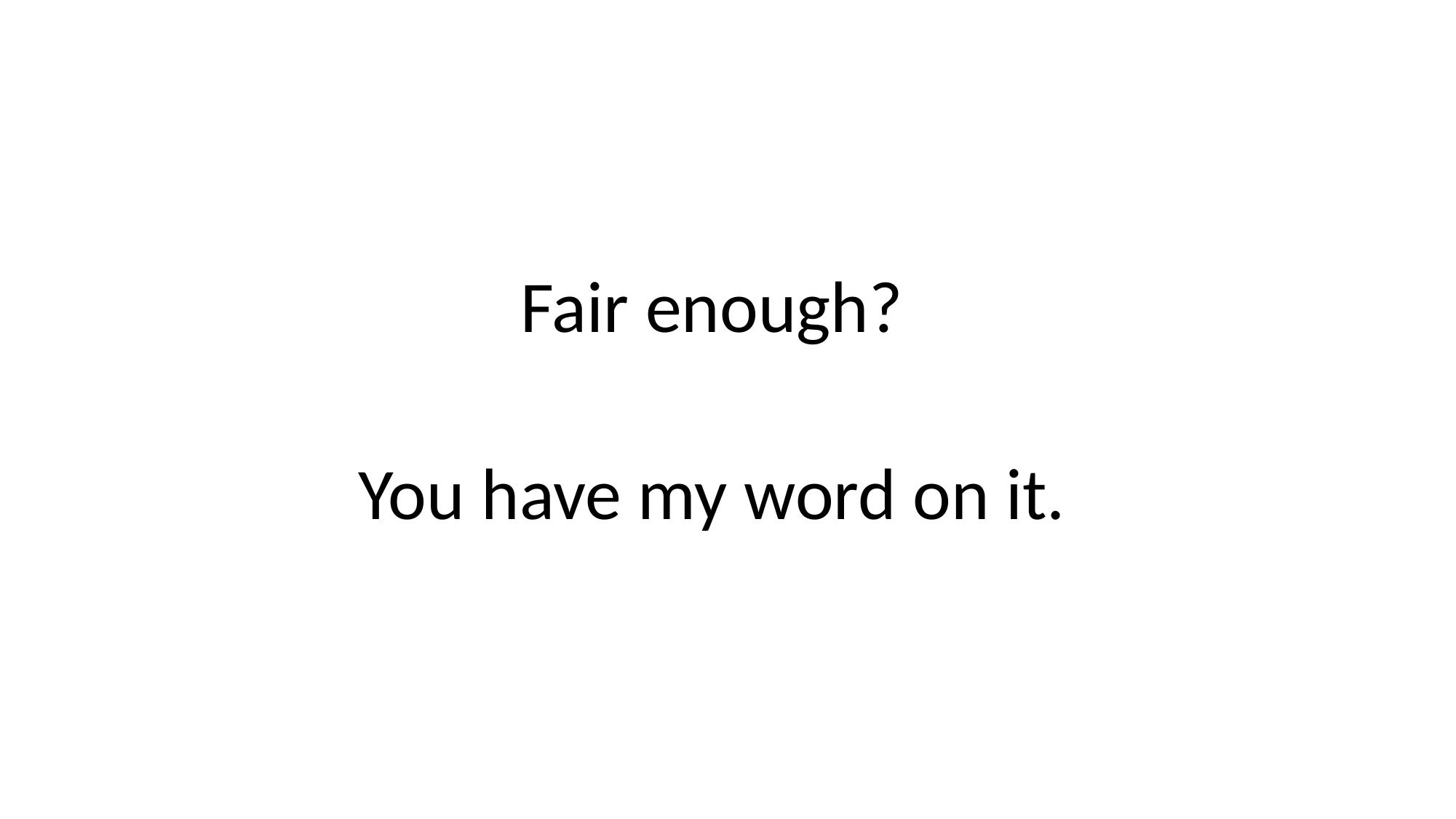

Fair enough?

You have my word on it.